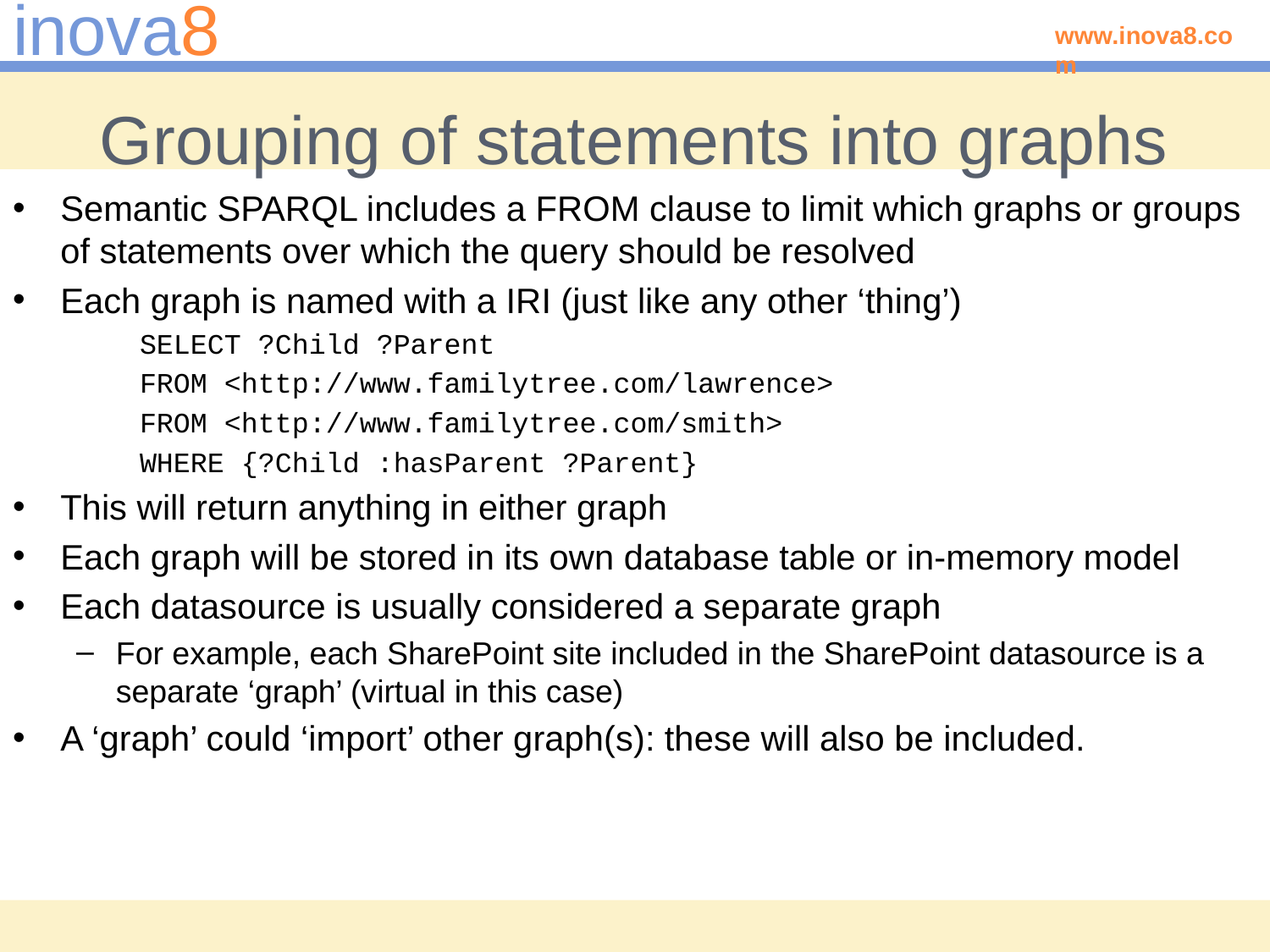

# Grouping of statements into graphs
Semantic SPARQL includes a FROM clause to limit which graphs or groups of statements over which the query should be resolved
Each graph is named with a IRI (just like any other ‘thing’)
SELECT ?Child ?Parent
FROM <http://www.familytree.com/lawrence>
FROM <http://www.familytree.com/smith>
WHERE {?Child :hasParent ?Parent}
This will return anything in either graph
Each graph will be stored in its own database table or in-memory model
Each datasource is usually considered a separate graph
For example, each SharePoint site included in the SharePoint datasource is a separate ‘graph’ (virtual in this case)
A ‘graph’ could ‘import’ other graph(s): these will also be included.